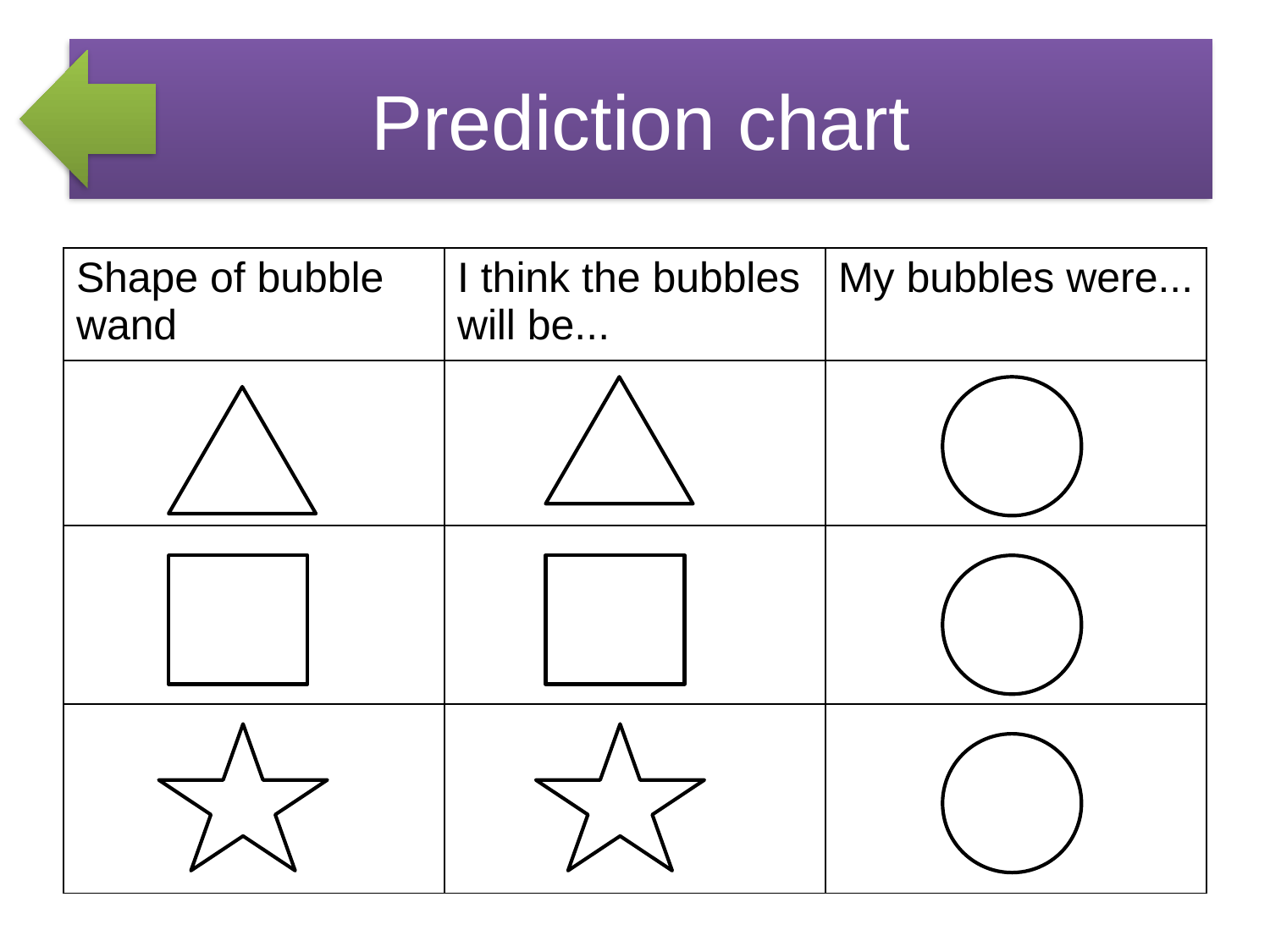

# Prediction chart

| Shape of bubble wand | I think the bubbles will be... | My bubbles were... |
| --- | --- | --- |
|  |  |  |
|  |  |  |
|  |  |  |